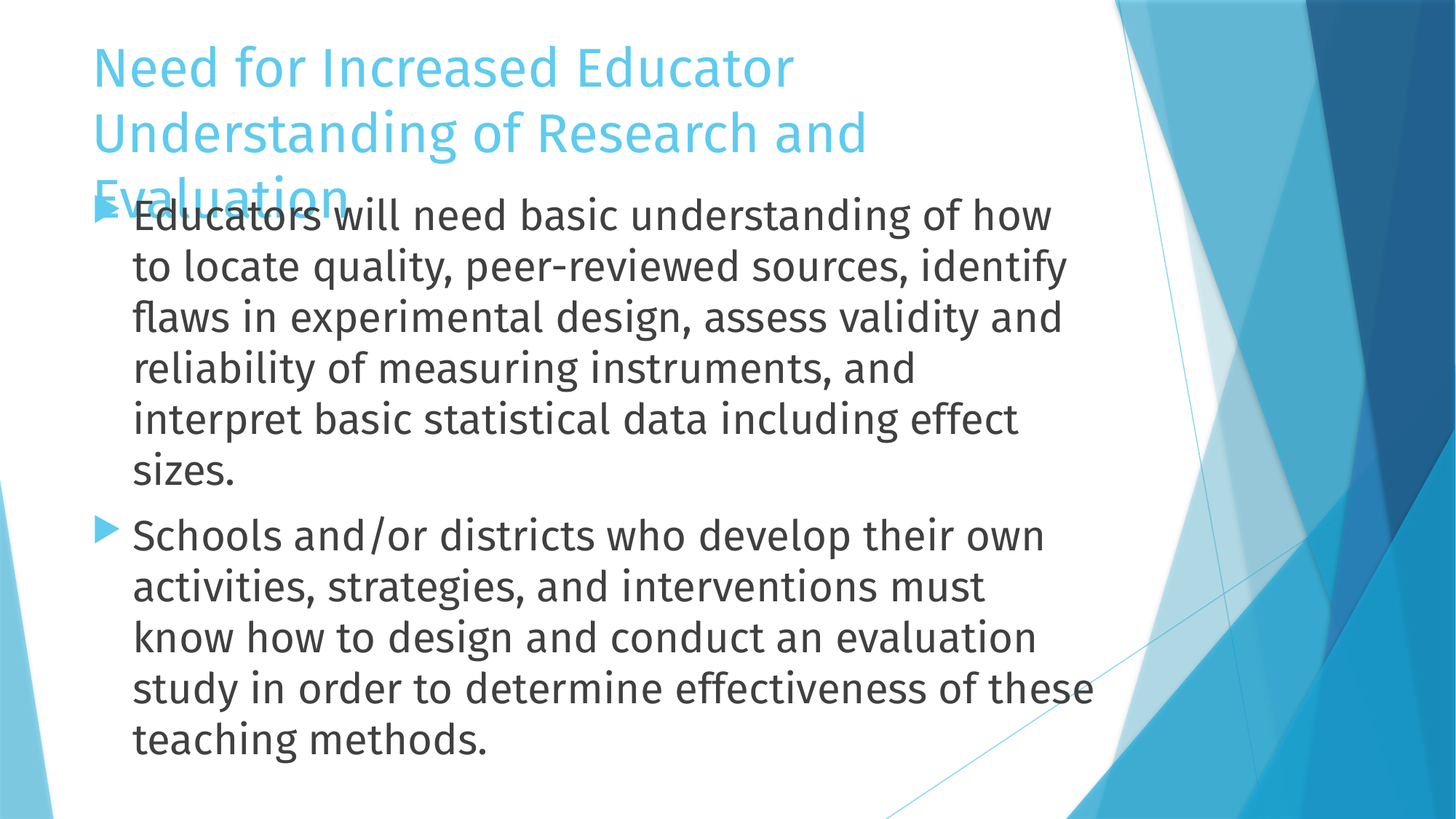

# Need for Increased Educator Understanding of Research and Evaluation
Educators will need basic understanding of how to locate quality, peer-reviewed sources, identify flaws in experimental design, assess validity and reliability of measuring instruments, and interpret basic statistical data including effect sizes.
Schools and/or districts who develop their own activities, strategies, and interventions must know how to design and conduct an evaluation study in order to determine effectiveness of these teaching methods.